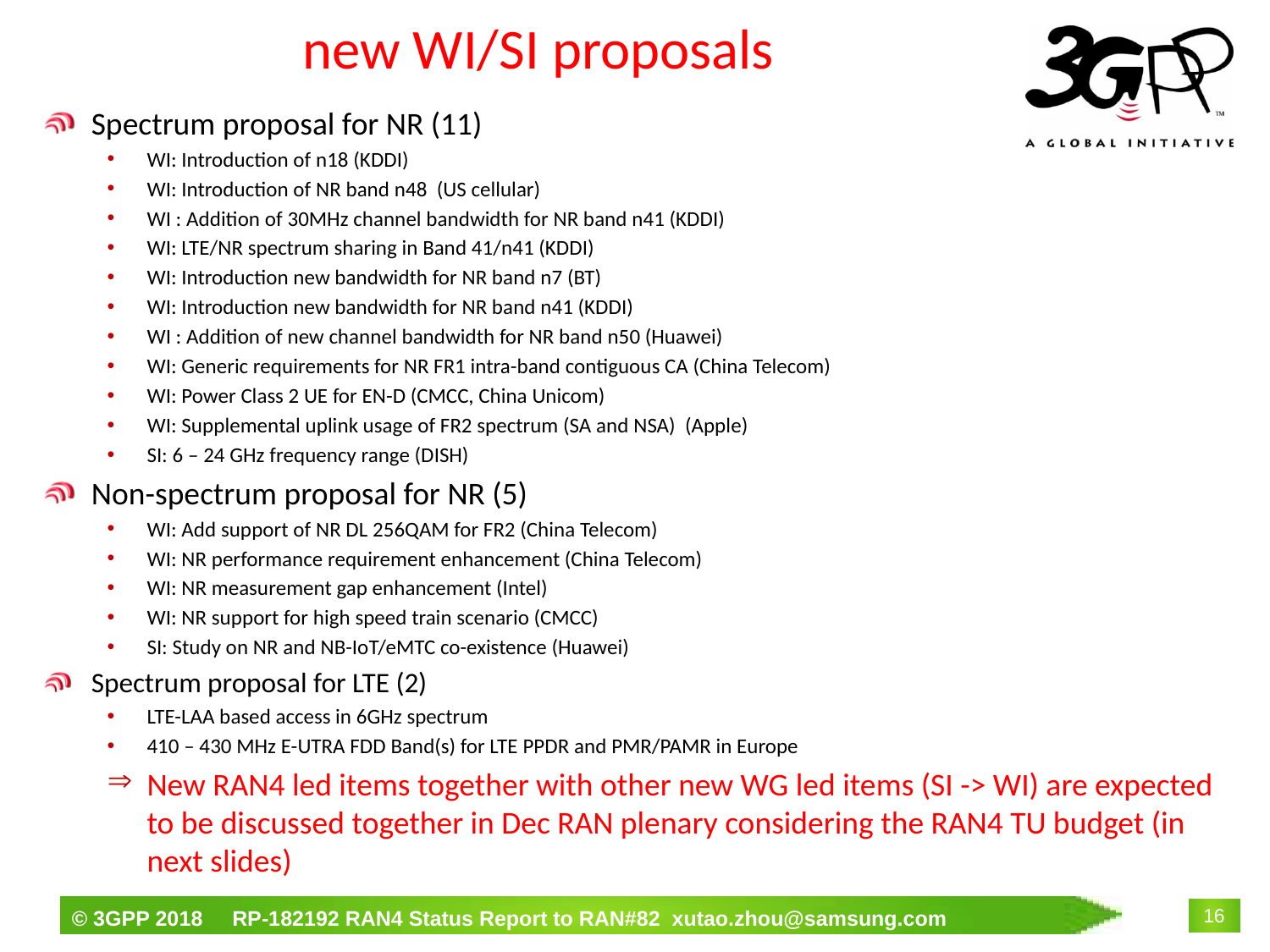

# new WI/SI proposals
Spectrum proposal for NR (11)
WI: Introduction of n18 (KDDI)
WI: Introduction of NR band n48  (US cellular)
WI : Addition of 30MHz channel bandwidth for NR band n41 (KDDI)
WI: LTE/NR spectrum sharing in Band 41/n41 (KDDI)
WI: Introduction new bandwidth for NR band n7 (BT)
WI: Introduction new bandwidth for NR band n41 (KDDI)
WI : Addition of new channel bandwidth for NR band n50 (Huawei)
WI: Generic requirements for NR FR1 intra-band contiguous CA (China Telecom)
WI: Power Class 2 UE for EN-D (CMCC, China Unicom)
WI: Supplemental uplink usage of FR2 spectrum (SA and NSA)  (Apple)
SI: 6 – 24 GHz frequency range (DISH)
Non-spectrum proposal for NR (5)
WI: Add support of NR DL 256QAM for FR2 (China Telecom)
WI: NR performance requirement enhancement (China Telecom)
WI: NR measurement gap enhancement (Intel)
WI: NR support for high speed train scenario (CMCC)
SI: Study on NR and NB-IoT/eMTC co-existence (Huawei)
Spectrum proposal for LTE (2)
LTE-LAA based access in 6GHz spectrum
410 – 430 MHz E-UTRA FDD Band(s) for LTE PPDR and PMR/PAMR in Europe
New RAN4 led items together with other new WG led items (SI -> WI) are expected to be discussed together in Dec RAN plenary considering the RAN4 TU budget (in next slides)